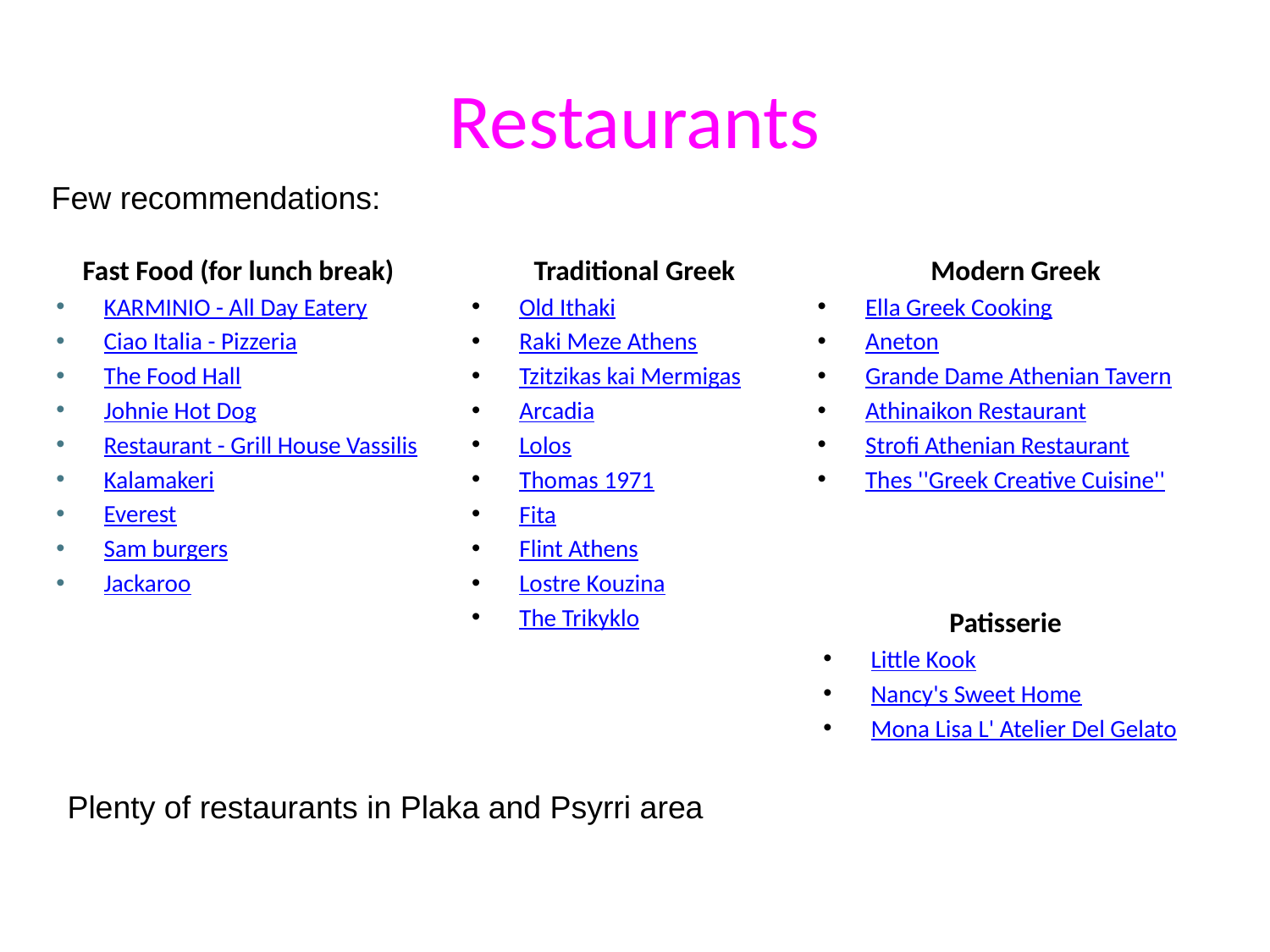

# Restaurants
Few recommendations:
Modern Greek
Ella Greek Cooking
Aneton
Grande Dame Athenian Tavern
Athinaikon Restaurant
Strofi Athenian Restaurant
Thes ''Greek Creative Cuisine''
Fast Food (for lunch break)
KARMINIO - All Day Eatery
Ciao Italia - Pizzeria
The Food Hall
Johnie Hot Dog
Restaurant - Grill House Vassilis
Kalamakeri
Everest
Sam burgers
Jackaroo

Traditional Greek
Old Ithaki
Raki Meze Athens
Tzitzikas kai Mermigas
Arcadia
Lolos
Thomas 1971
Fita
Flint Athens
Lostre Kouzina
The Trikyklo
Patisserie
Little Kook
Nancy's Sweet Home
Mona Lisa L' Atelier Del Gelato

Plenty of restaurants in Plaka and Psyrri area